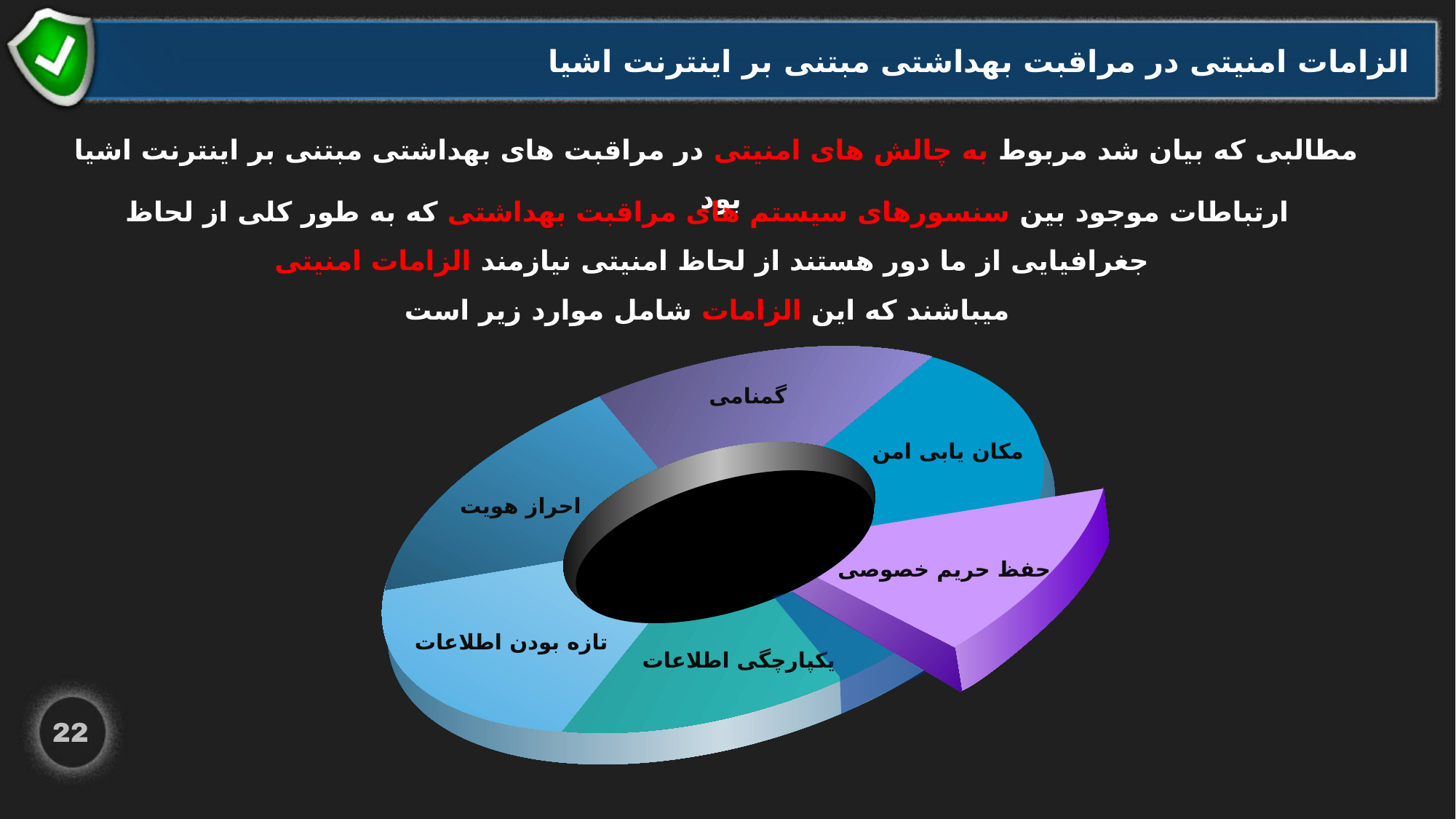

الزامات امنیتی در مراقبت بهداشتی مبتنی بر اینترنت اشیا
مطالبی که بیان شد مربوط به چالش های امنیتی در مراقبت های بهداشتی مبتنی بر اینترنت اشیا بود
ارتباطات موجود بین سنسورهای سیستم های مراقبت بهداشتی که به طور کلی از لحاظ جغرافیایی از ما دور هستند از لحاظ امنیتی نیازمند الزامات امنیتی
میباشند که این الزامات شامل موارد زیر است

گمنامی

مکان یابی امن

احراز هویت

حفظ حریم خصوصی

تازه بودن اطلاعات
یکپارچگی اطلاعات
22